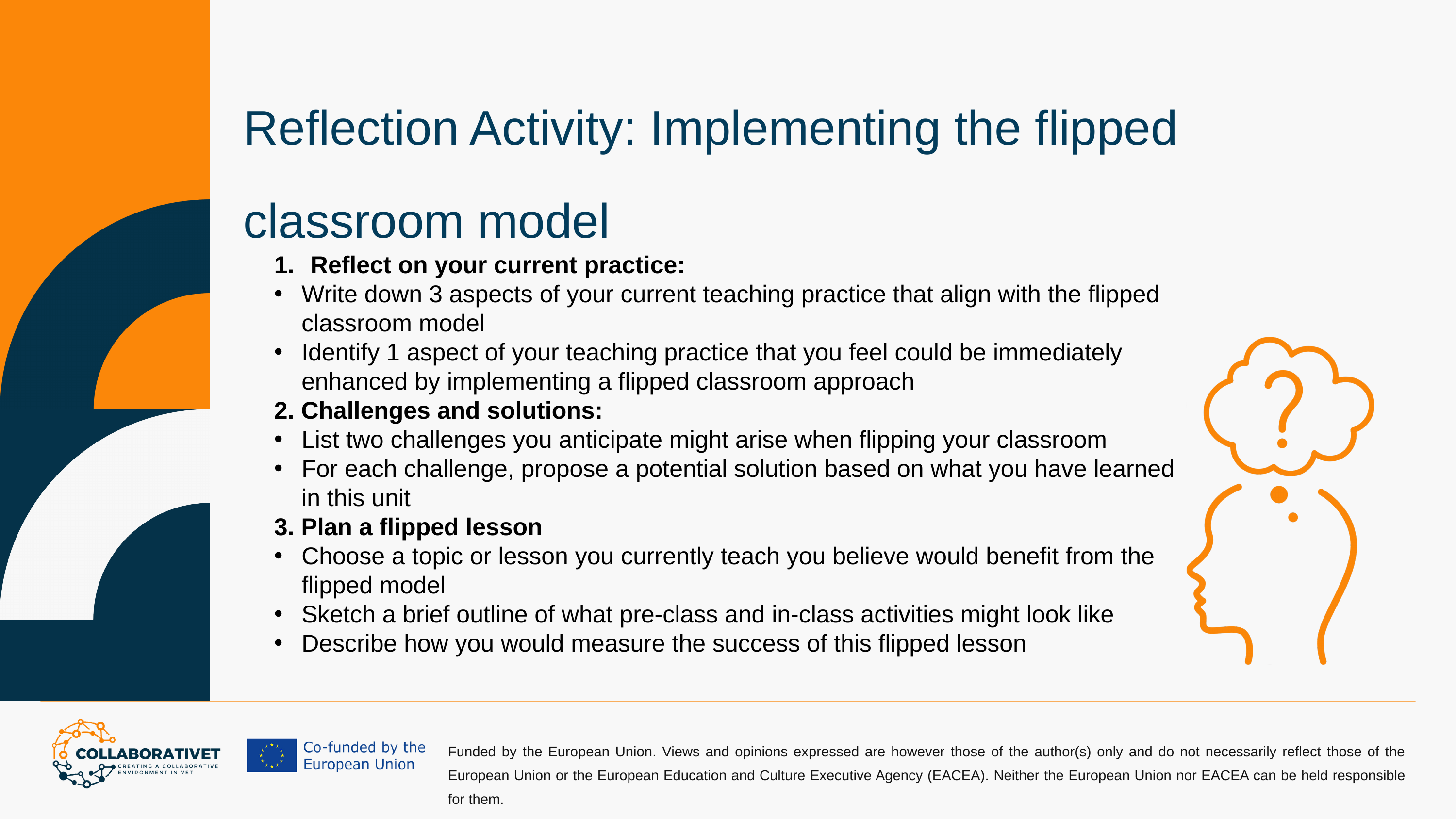

Reflection Activity: Implementing the flipped classroom model

Reflect on your current practice:
Write down 3 aspects of your current teaching practice that align with the flipped classroom model
Identify 1 aspect of your teaching practice that you feel could be immediately enhanced by implementing a flipped classroom approach
2. Challenges and solutions:
List two challenges you anticipate might arise when flipping your classroom
For each challenge, propose a potential solution based on what you have learned in this unit
3. Plan a flipped lesson
Choose a topic or lesson you currently teach you believe would benefit from the flipped model
Sketch a brief outline of what pre-class and in-class activities might look like
Describe how you would measure the success of this flipped lesson

Funded by the European Union. Views and opinions expressed are however those of the author(s) only and do not necessarily reflect those of the European Union or the European Education and Culture Executive Agency (EACEA). Neither the European Union nor EACEA can be held responsible for them.